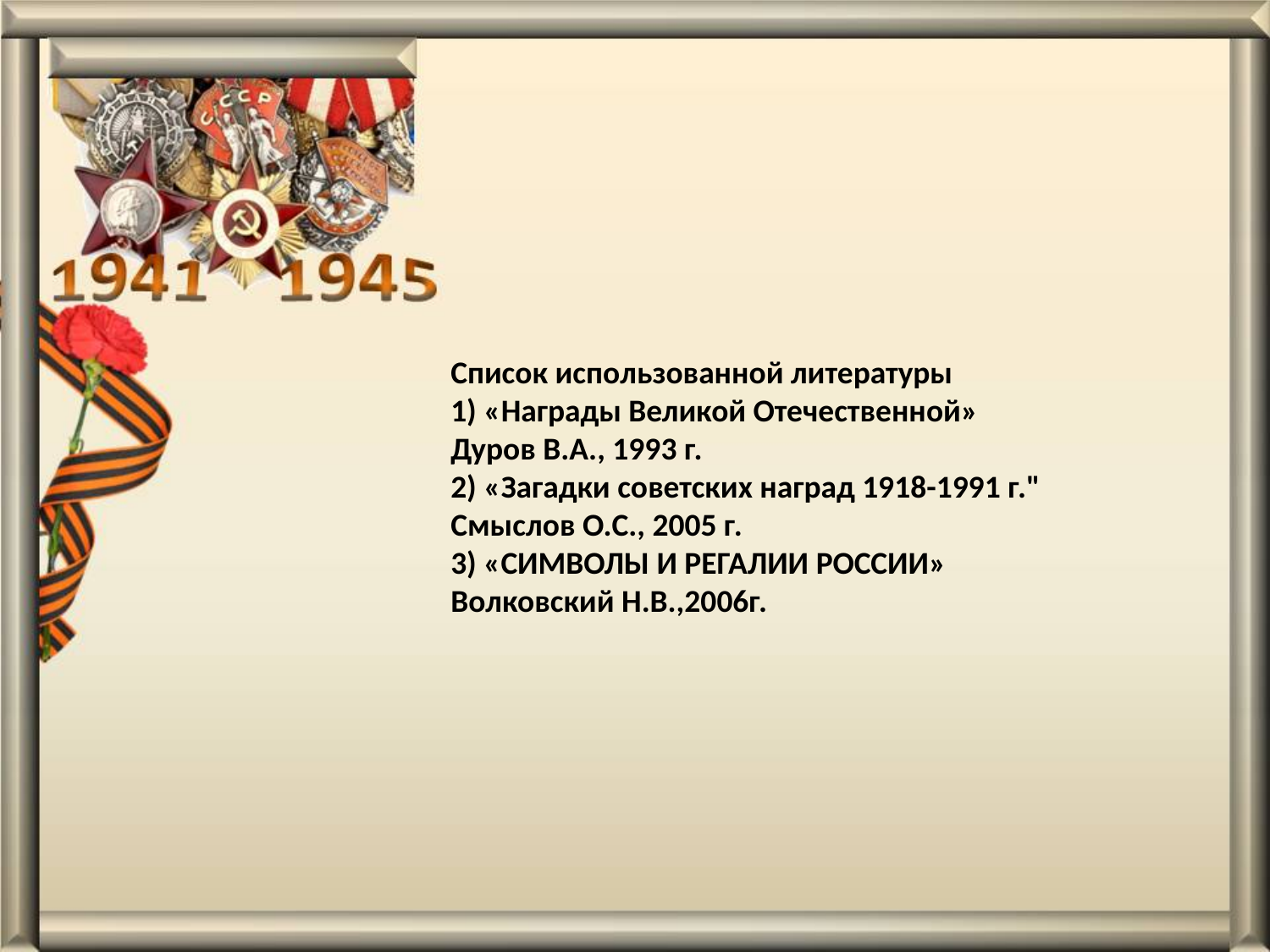

Список использованной литературы
1) «Награды Великой Отечественной»
Дуров В.А., 1993 г.
2) «Загадки советских наград 1918-1991 г."
Смыслов О.С., 2005 г.
3) «СИМВОЛЫ И РЕГАЛИИ РОССИИ»
Волковский Н.В.,2006г.